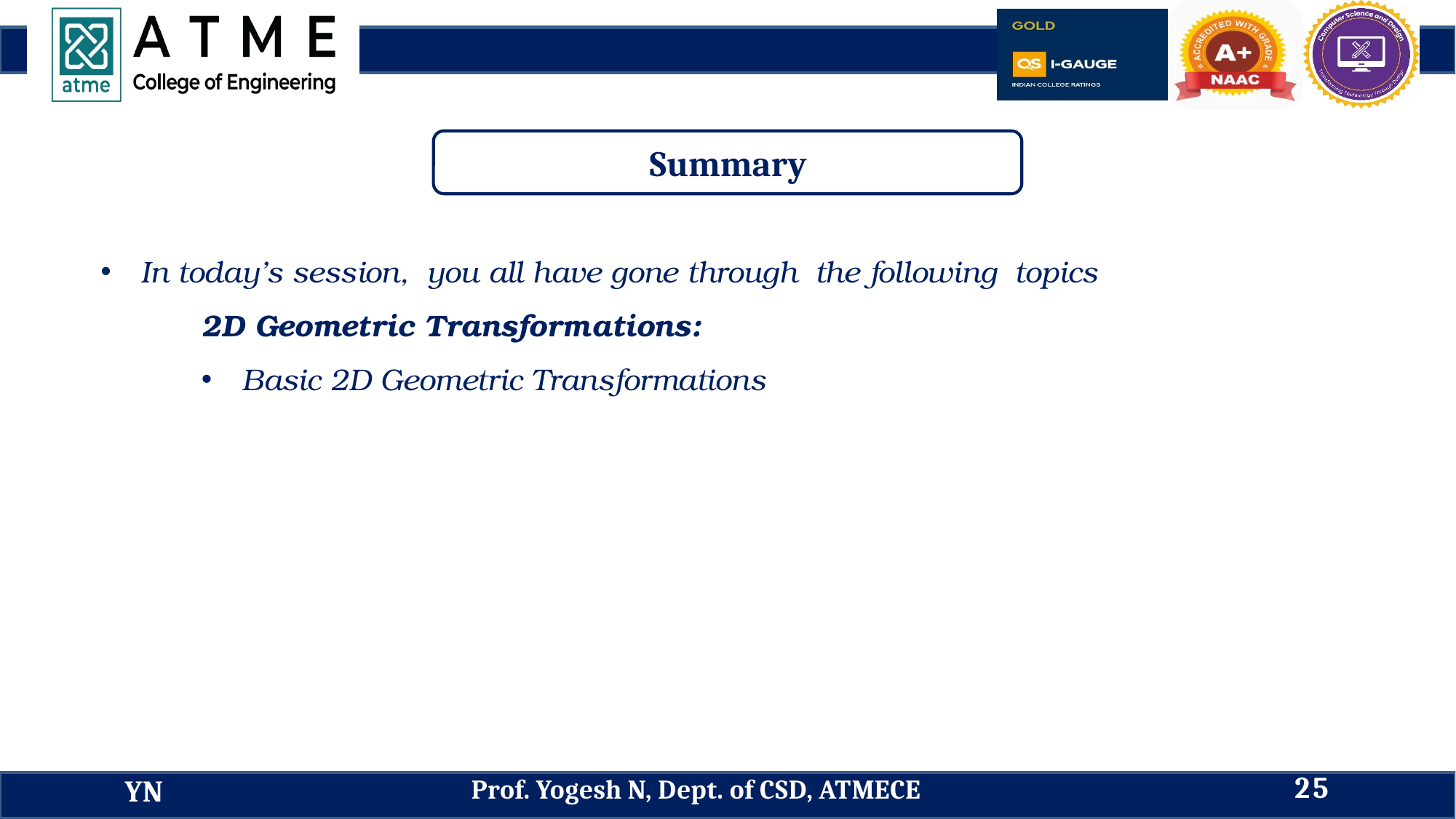

Summary
In today’s session,  you all have gone through  the following  topics
2D Geometric Transformations:
Basic 2D Geometric Transformations
25
Prof. Yogesh N, Dept. of CSD, ATMECE
YN